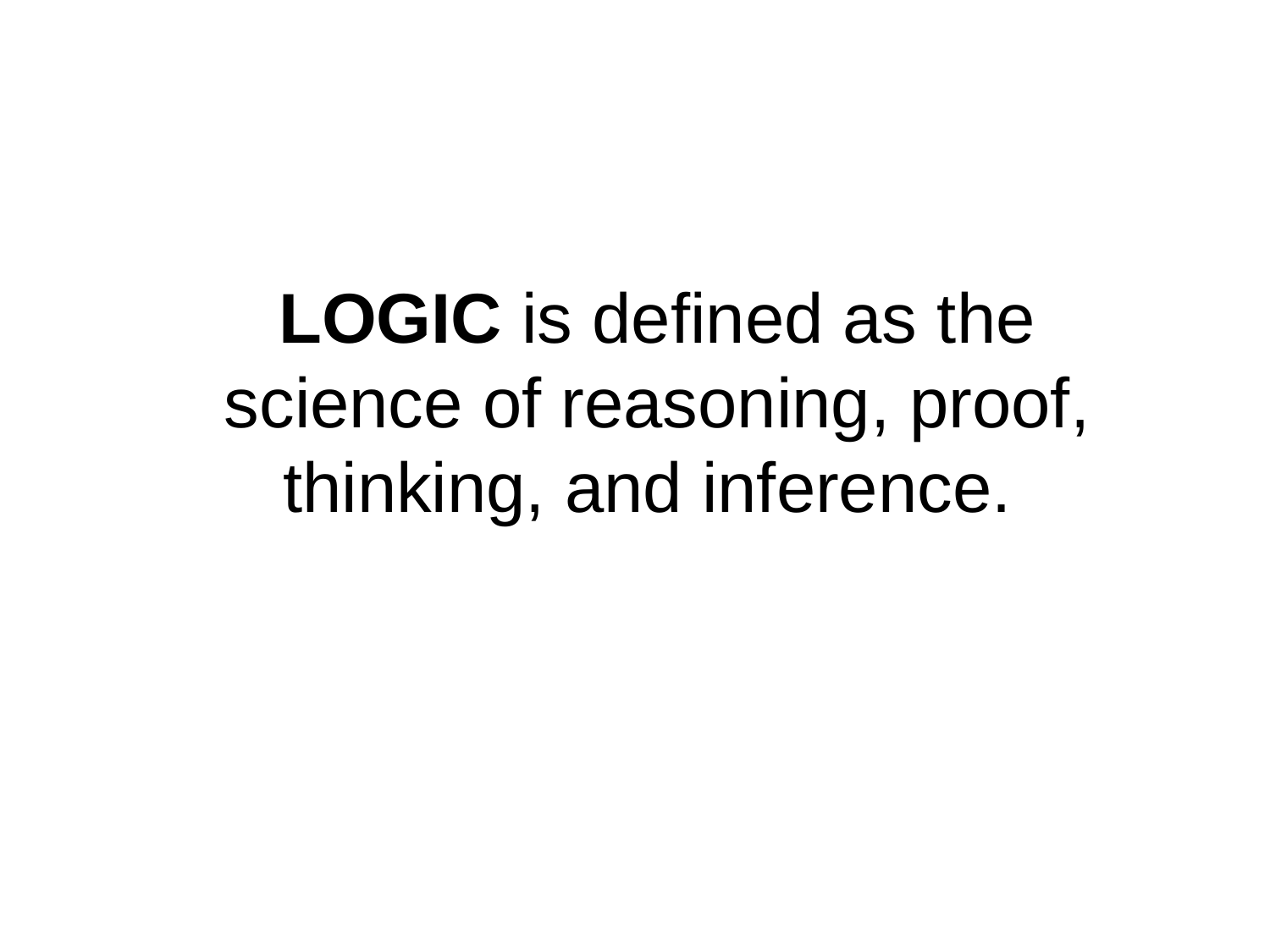

LOGIC is defined as the science of reasoning, proof, thinking, and inference.